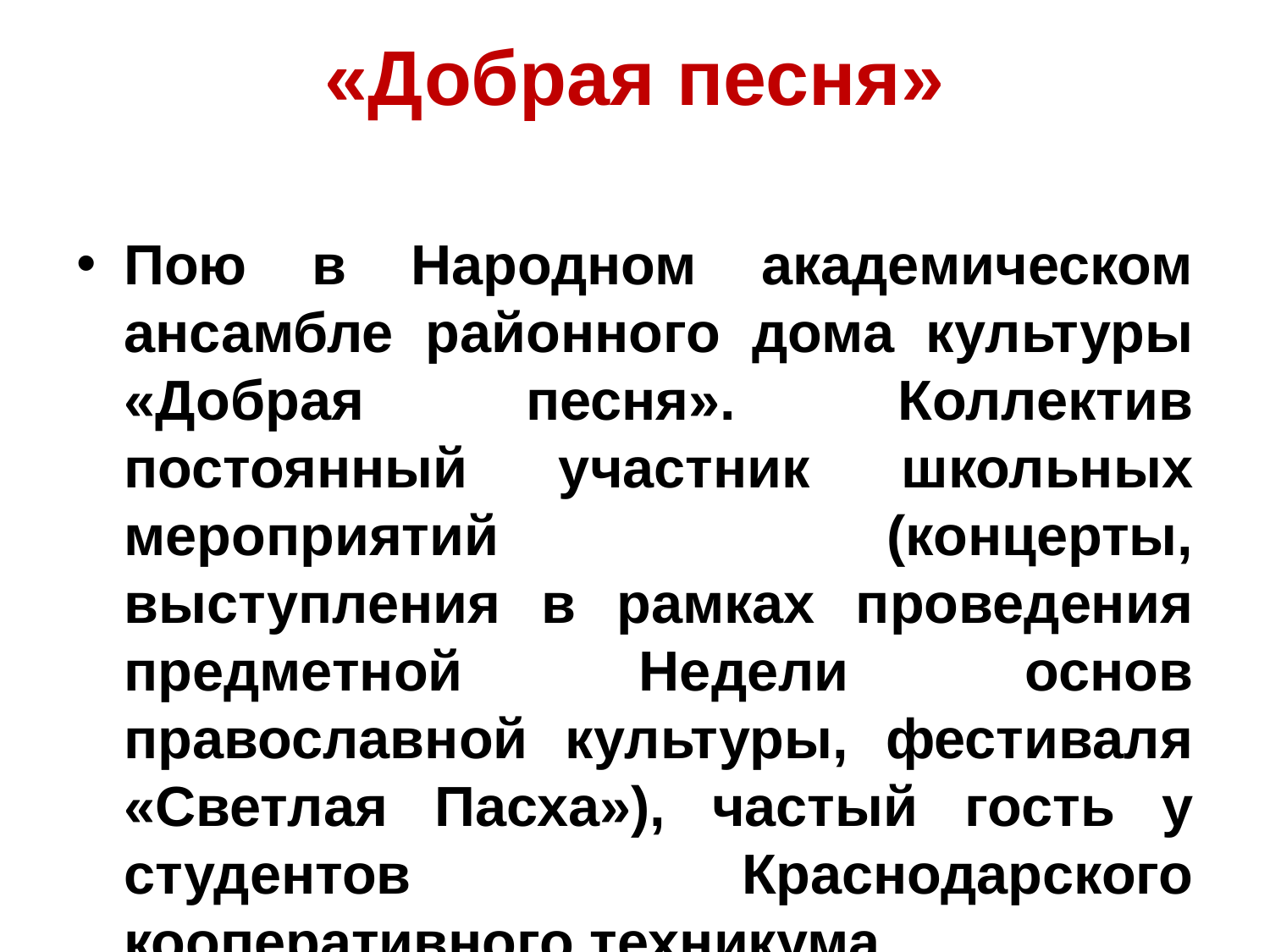

# «Добрая песня»
Пою в Народном академическом ансамбле районного дома культуры «Добрая песня». Коллектив постоянный участник школьных мероприятий (концерты, выступления в рамках проведения предметной Недели основ православной культуры, фестиваля «Светлая Пасха»), частый гость у студентов Краснодарского кооперативного техникума.